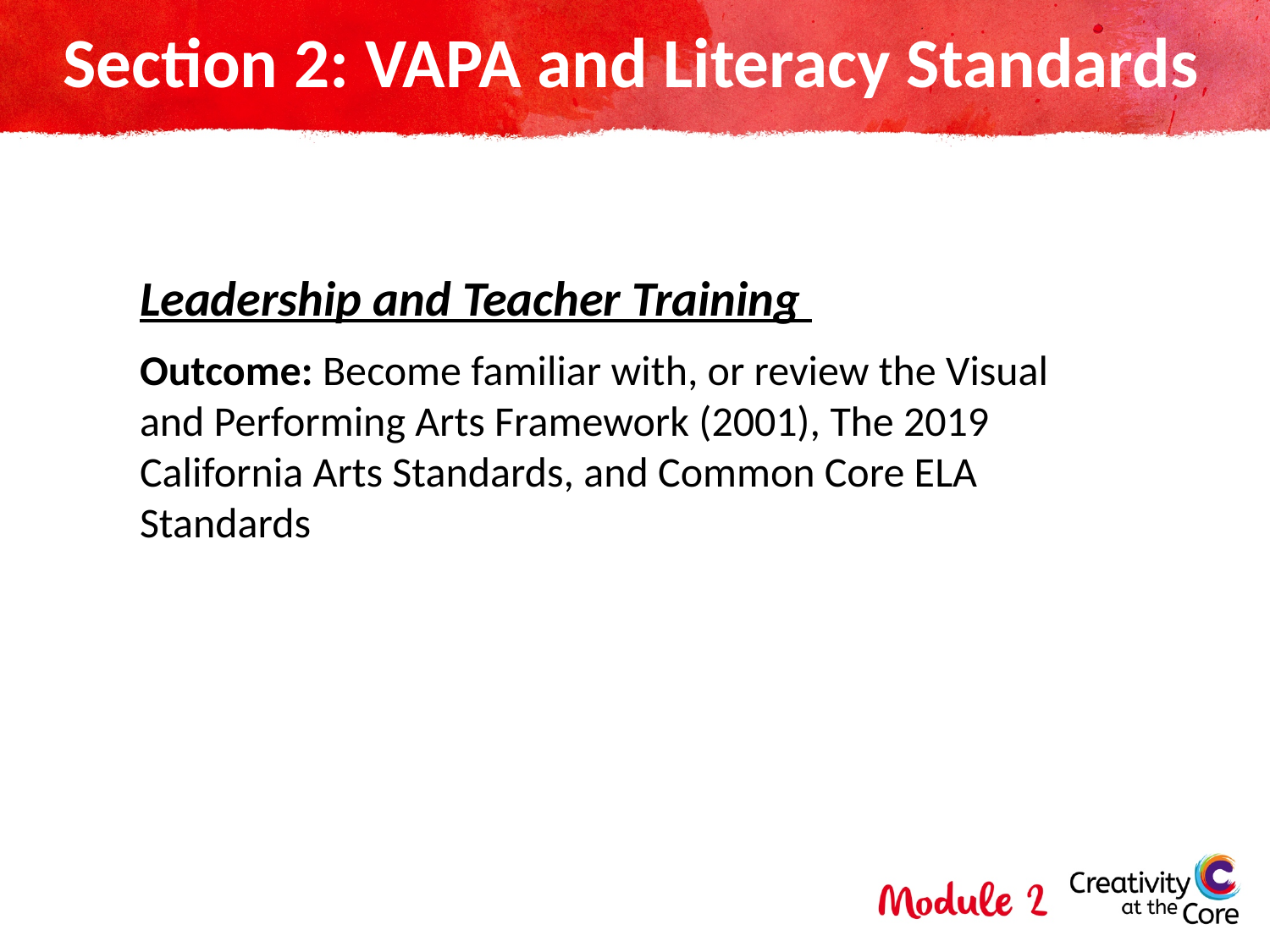

# Section 2: VAPA and Literacy Standards

Leadership and Teacher Training

Outcome: Become familiar with, or review the Visual and Performing Arts Framework (2001), The 2019 California Arts Standards, and Common Core ELA Standards